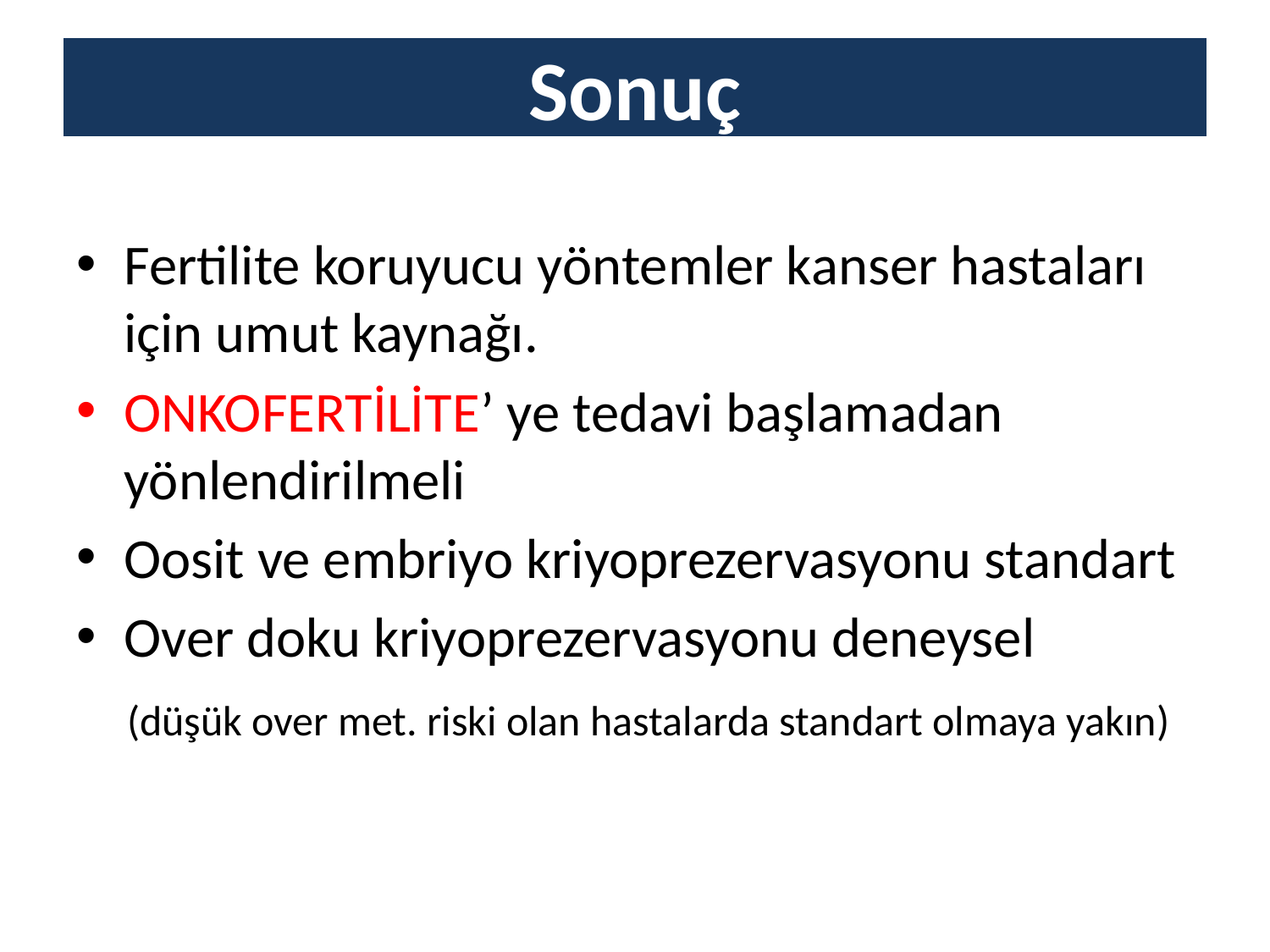

# Sonuç
Fertilite koruyucu yöntemler kanser hastaları için umut kaynağı.
ONKOFERTİLİTE’ ye tedavi başlamadan yönlendirilmeli
Oosit ve embriyo kriyoprezervasyonu standart
Over doku kriyoprezervasyonu deneysel
    (düşük over met. riski olan hastalarda standart olmaya yakın)